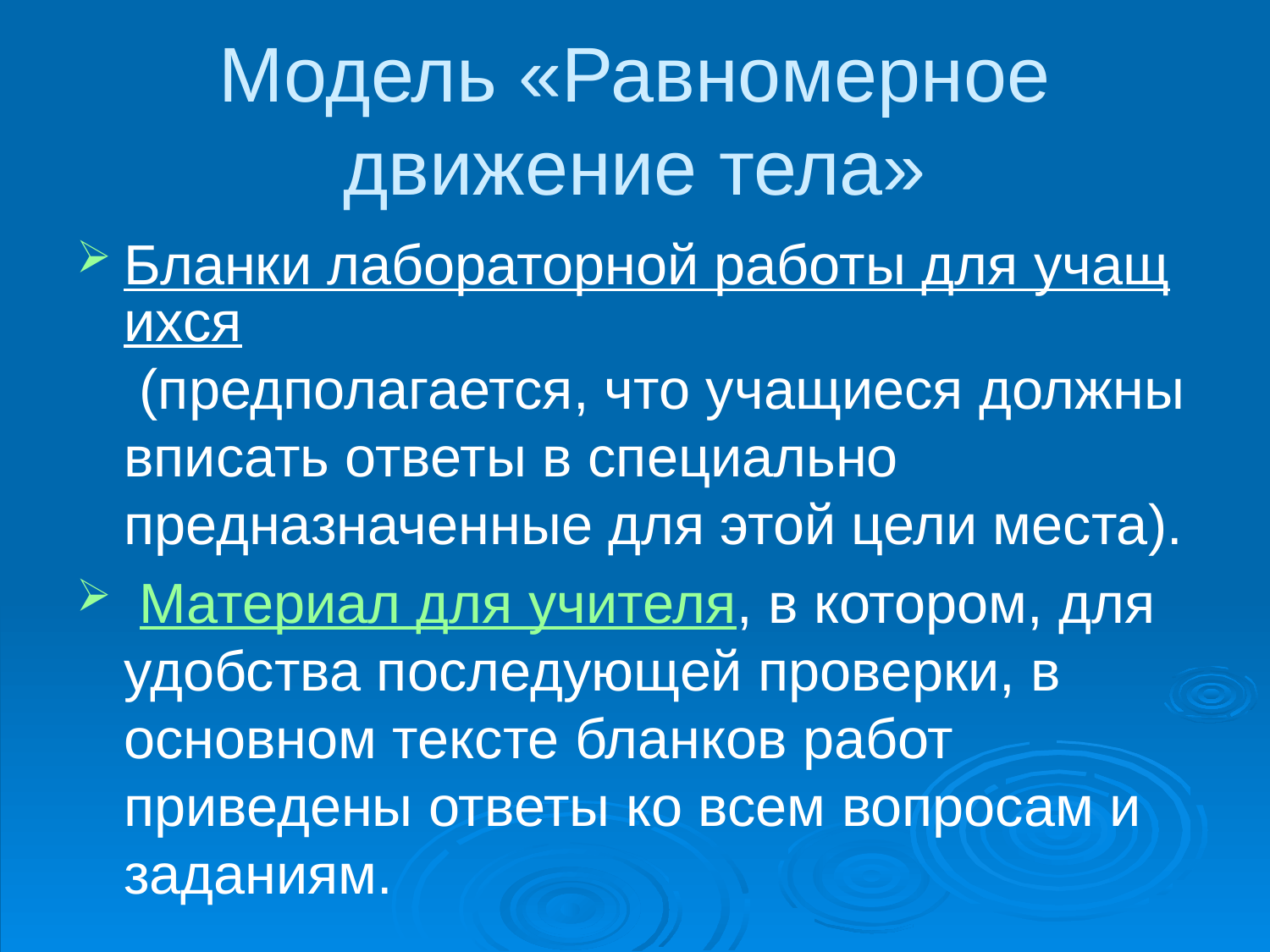

# Модель «Равномерное движение тела»
Бланки лабораторной работы для учащихся (предполагается, что учащиеся должны вписать ответы в специально предназначенные для этой цели места).
 Материал для учителя, в котором, для удобства последующей проверки, в основном тексте бланков работ приведены ответы ко всем вопросам и заданиям.